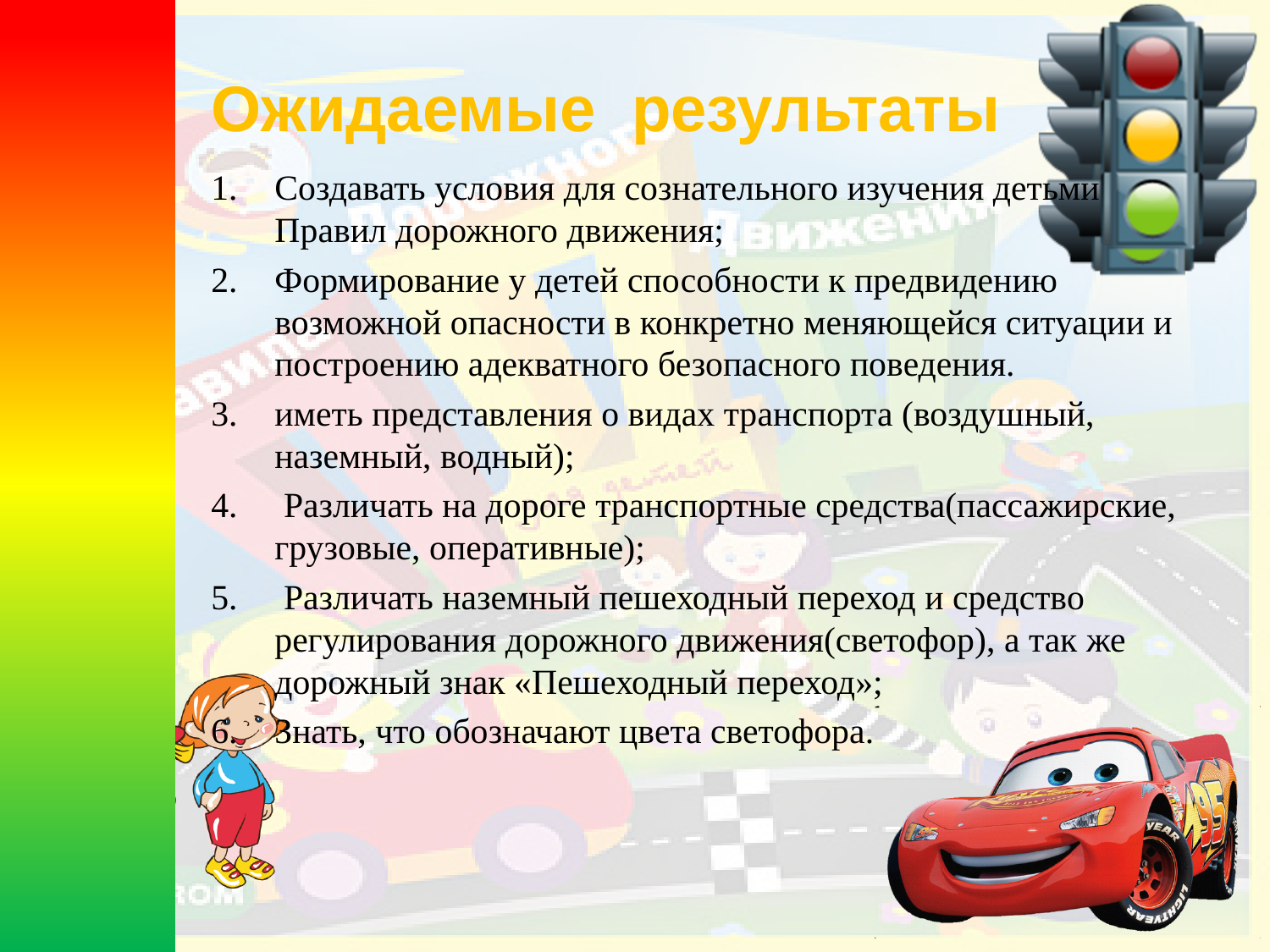

# Ожидаемые  результаты
Создавать условия для сознательного изучения детьми Правил дорожного движения;
Формирование у детей способности к предвидению возможной опасности в конкретно меняющейся ситуации и построению адекватного безопасного поведения.
иметь представления о видах транспорта (воздушный, наземный, водный);
 Различать на дороге транспортные средства(пассажирские, грузовые, оперативные);
 Различать наземный пешеходный переход и средство регулирования дорожного движения(светофор), а так же дорожный знак «Пешеходный переход»;
Знать, что обозначают цвета светофора.